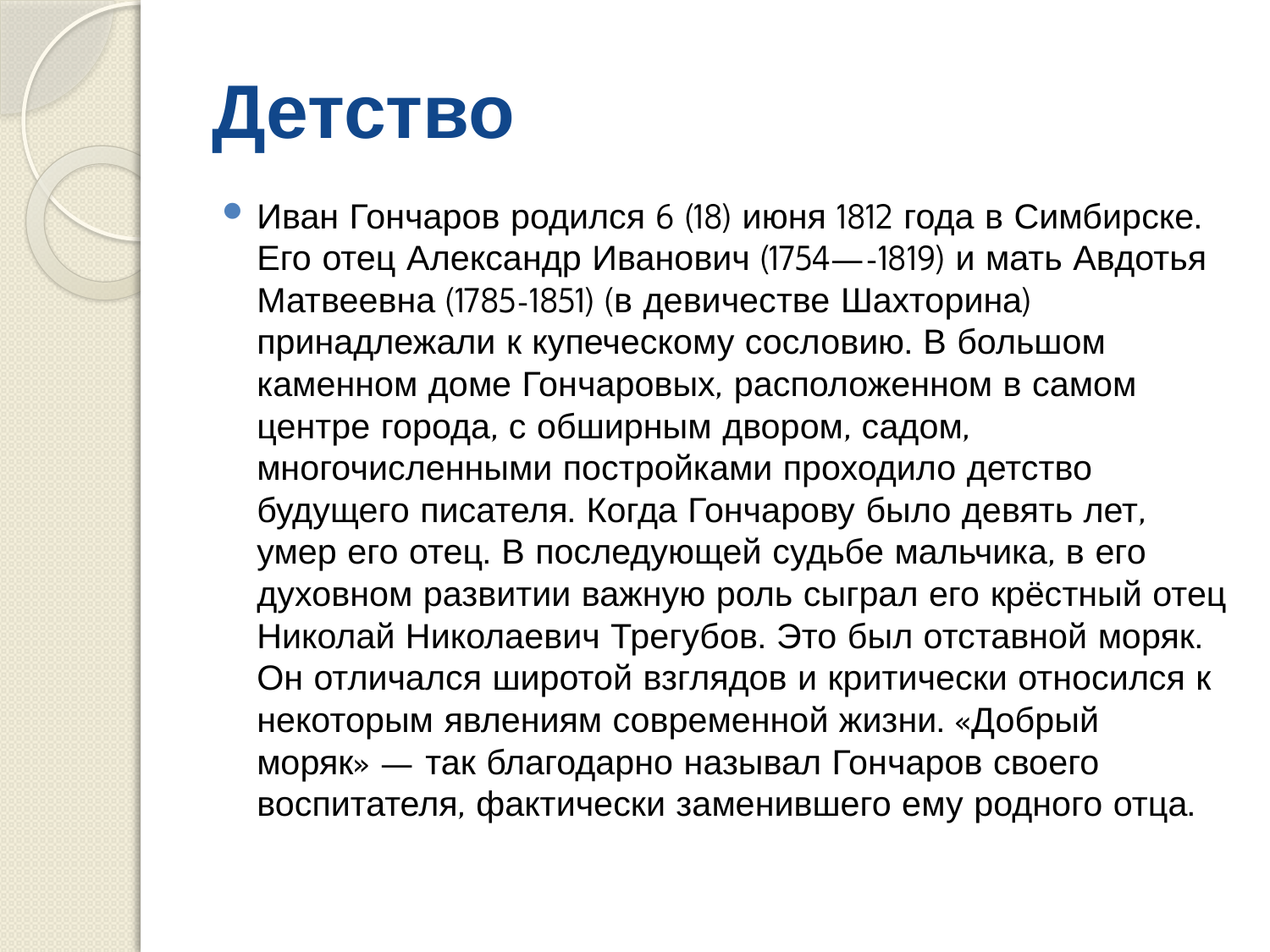

# Детство

Иван Гончаров родился 6 (18) июня 1812 года в Симбирске. Его отец Александр Иванович (1754—-1819) и мать Авдотья Матвеевна (1785-1851) (в девичестве Шахторина) принадлежали к купеческому сословию. В большом каменном доме Гончаровых, расположенном в самом центре города, с обширным двором, садом, многочисленными постройками проходило детство будущего писателя. Когда Гончарову было девять лет, умер его отец. В последующей судьбе мальчика, в его духовном развитии важную роль сыграл его крёстный отец Николай Николаевич Трегубов. Это был отставной моряк. Он отличался широтой взглядов и критически относился к некоторым явлениям современной жизни. «Добрый моряк» — так благодарно называл Гончаров своего воспитателя, фактически заменившего ему родного отца.